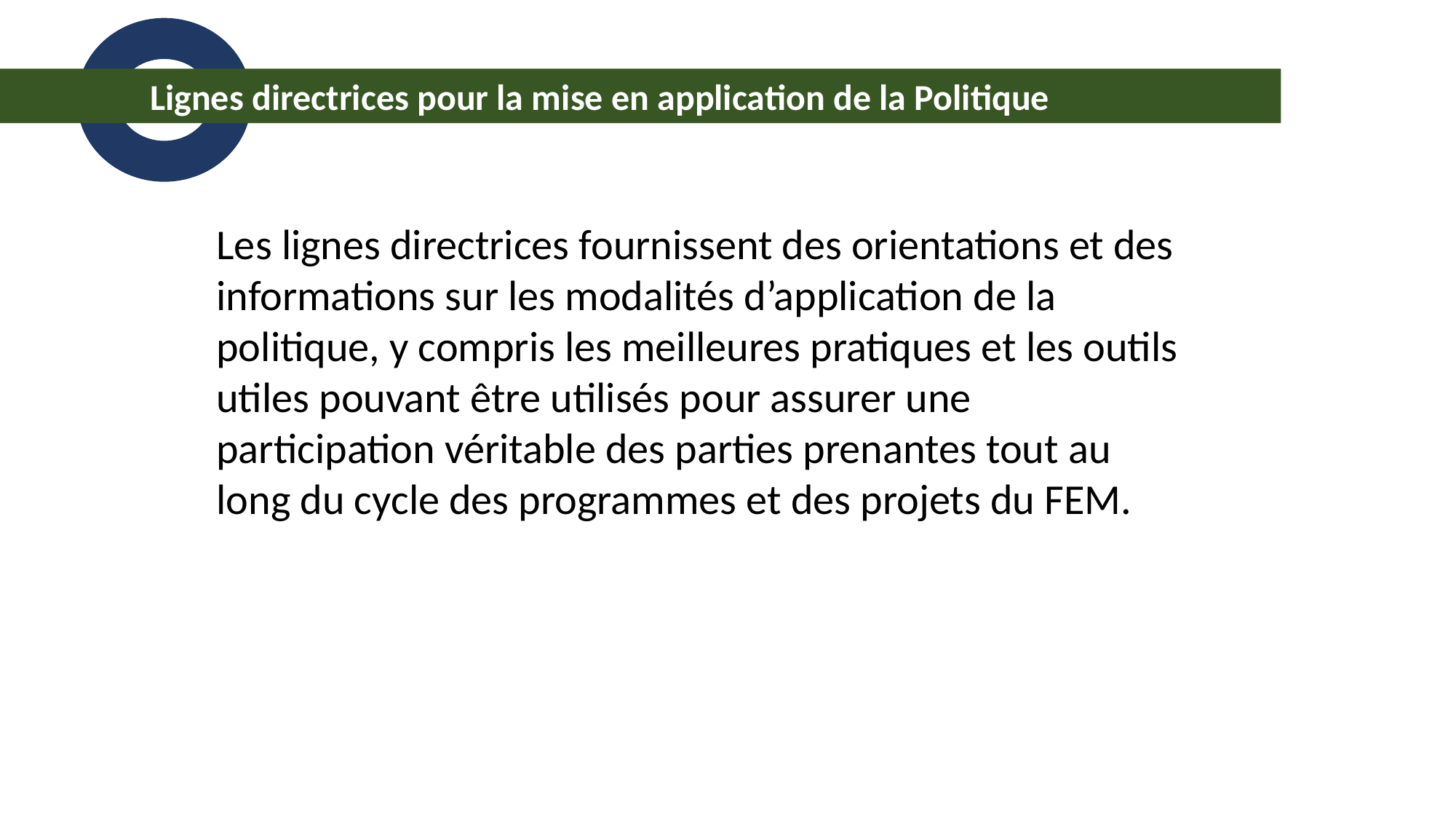

Lignes directrices pour la mise en application de la Politique

Les lignes directrices fournissent des orientations et des informations sur les modalités d’application de la politique, y compris les meilleures pratiques et les outils utiles pouvant être utilisés pour assurer une participation véritable des parties prenantes tout au long du cycle des programmes et des projets du FEM.